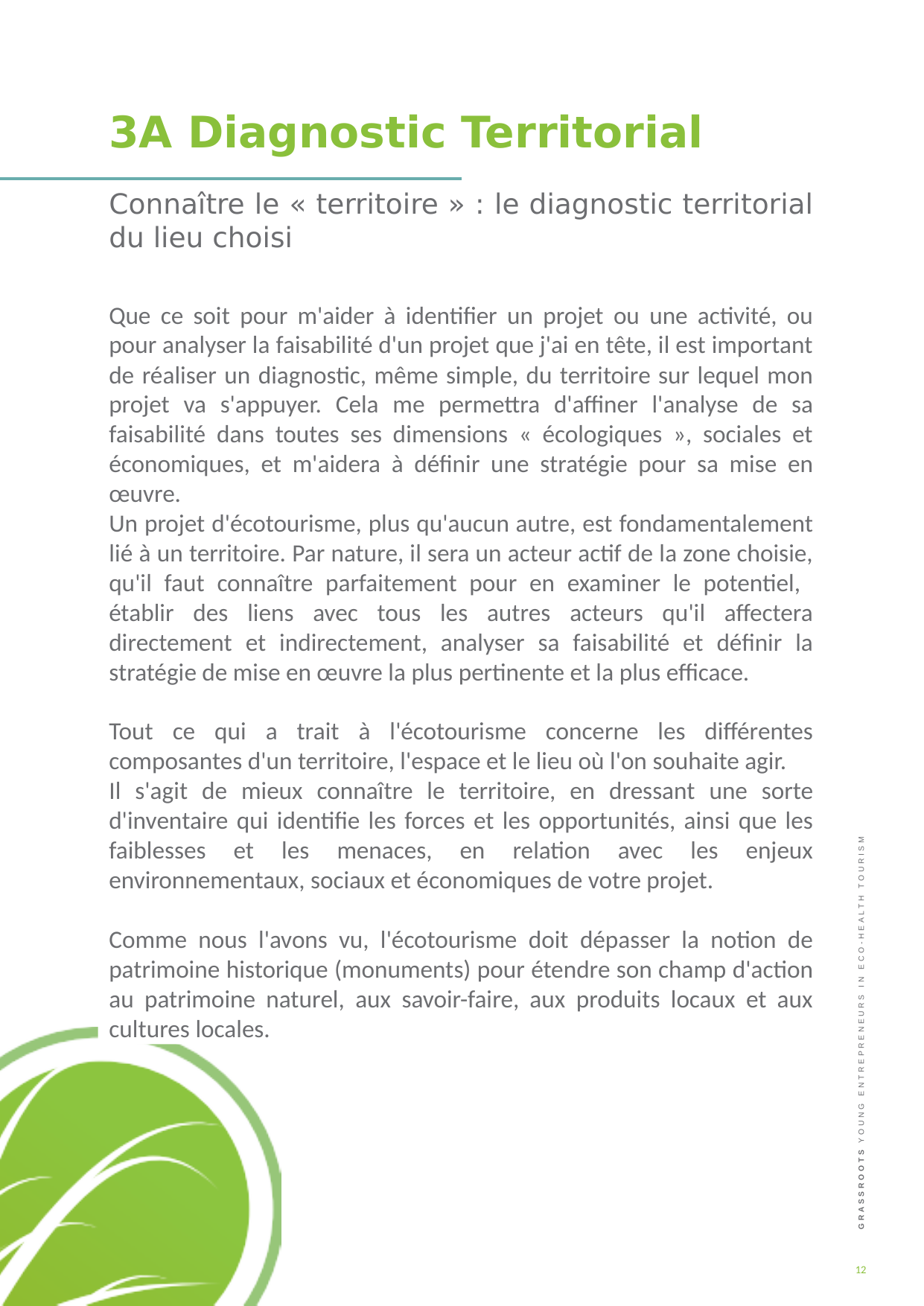

3A Diagnostic Territorial
Connaître le « territoire » : le diagnostic territorial du lieu choisi
Que ce soit pour m'aider à identifier un projet ou une activité, ou pour analyser la faisabilité d'un projet que j'ai en tête, il est important de réaliser un diagnostic, même simple, du territoire sur lequel mon projet va s'appuyer. Cela me permettra d'affiner l'analyse de sa faisabilité dans toutes ses dimensions « écologiques », sociales et économiques, et m'aidera à définir une stratégie pour sa mise en œuvre.
Un projet d'écotourisme, plus qu'aucun autre, est fondamentalement lié à un territoire. Par nature, il sera un acteur actif de la zone choisie, qu'il faut connaître parfaitement pour en examiner le potentiel,  établir des liens avec tous les autres acteurs qu'il affectera directement et indirectement, analyser sa faisabilité et définir la stratégie de mise en œuvre la plus pertinente et la plus efficace.

Tout ce qui a trait à l'écotourisme concerne les différentes composantes d'un territoire, l'espace et le lieu où l'on souhaite agir.
Il s'agit de mieux connaître le territoire, en dressant une sorte d'inventaire qui identifie les forces et les opportunités, ainsi que les faiblesses et les menaces, en relation avec les enjeux environnementaux, sociaux et économiques de votre projet.

Comme nous l'avons vu, l'écotourisme doit dépasser la notion de patrimoine historique (monuments) pour étendre son champ d'action au patrimoine naturel, aux savoir-faire, aux produits locaux et aux cultures locales.

12